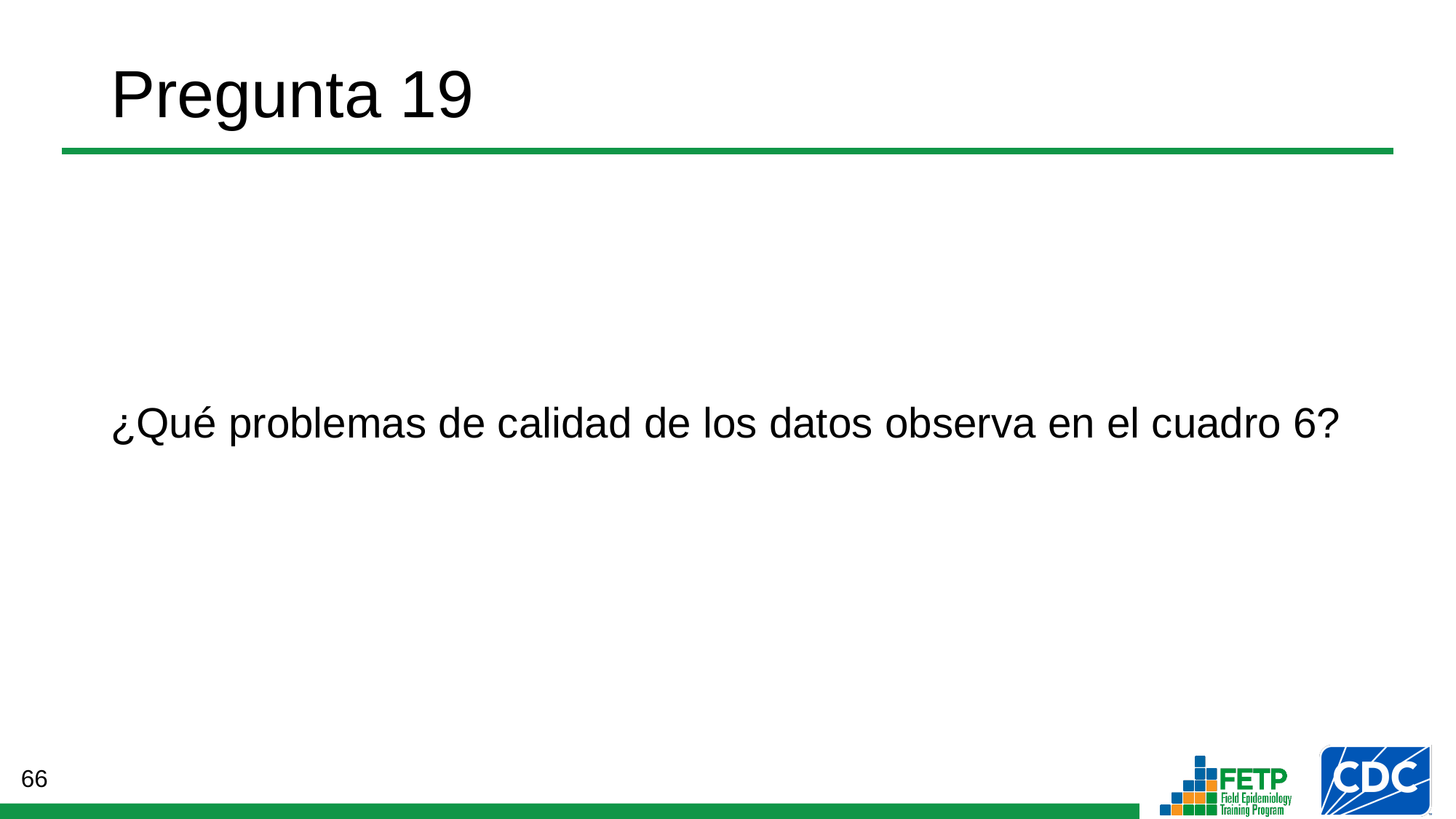

# Pregunta 19
¿Qué problemas de calidad de los datos observa en el cuadro 6?